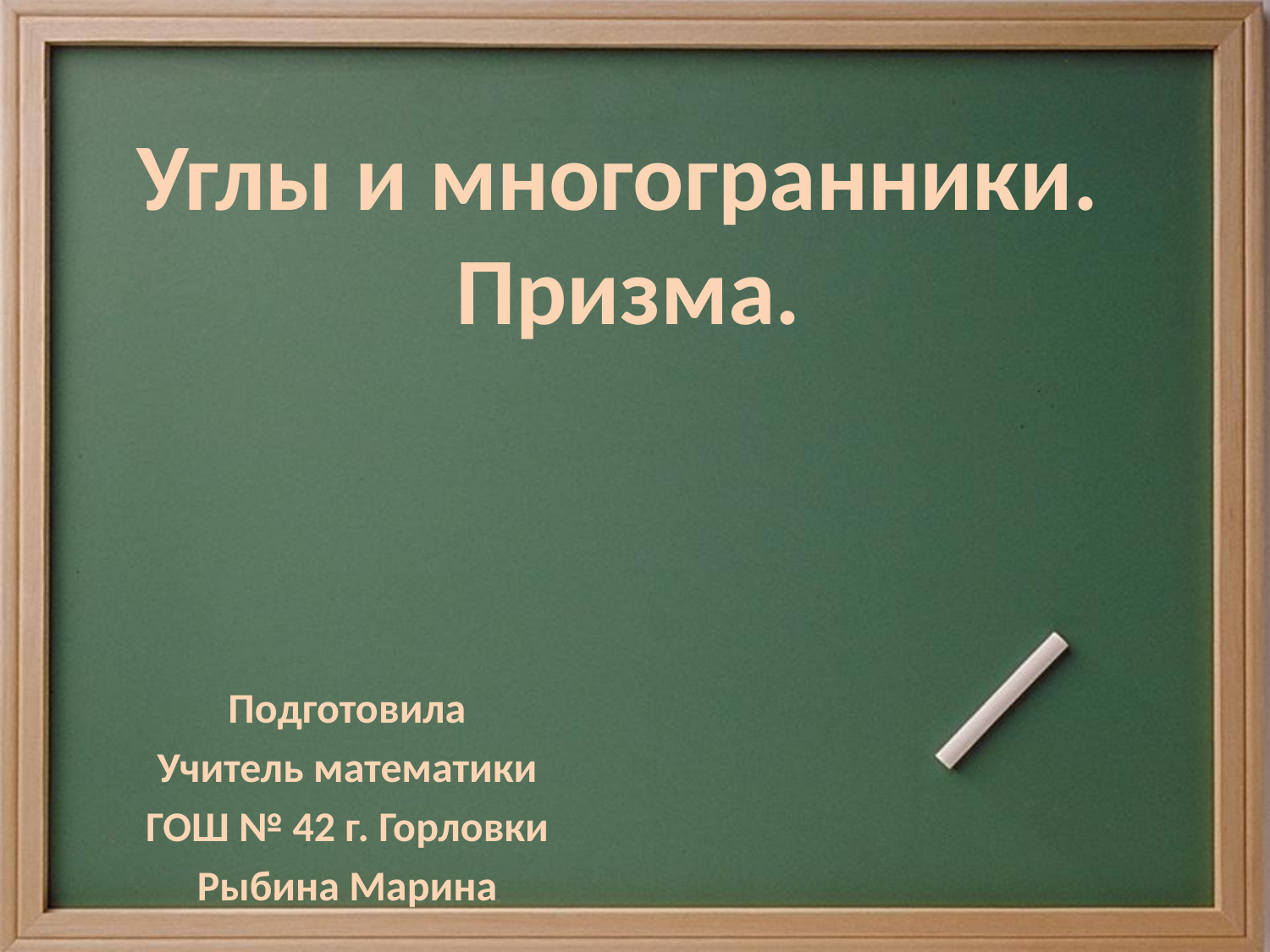

Углы и многогранники.
Призма.
Подготовила
Учитель математики
ГОШ № 42 г. Горловки
Рыбина Марина